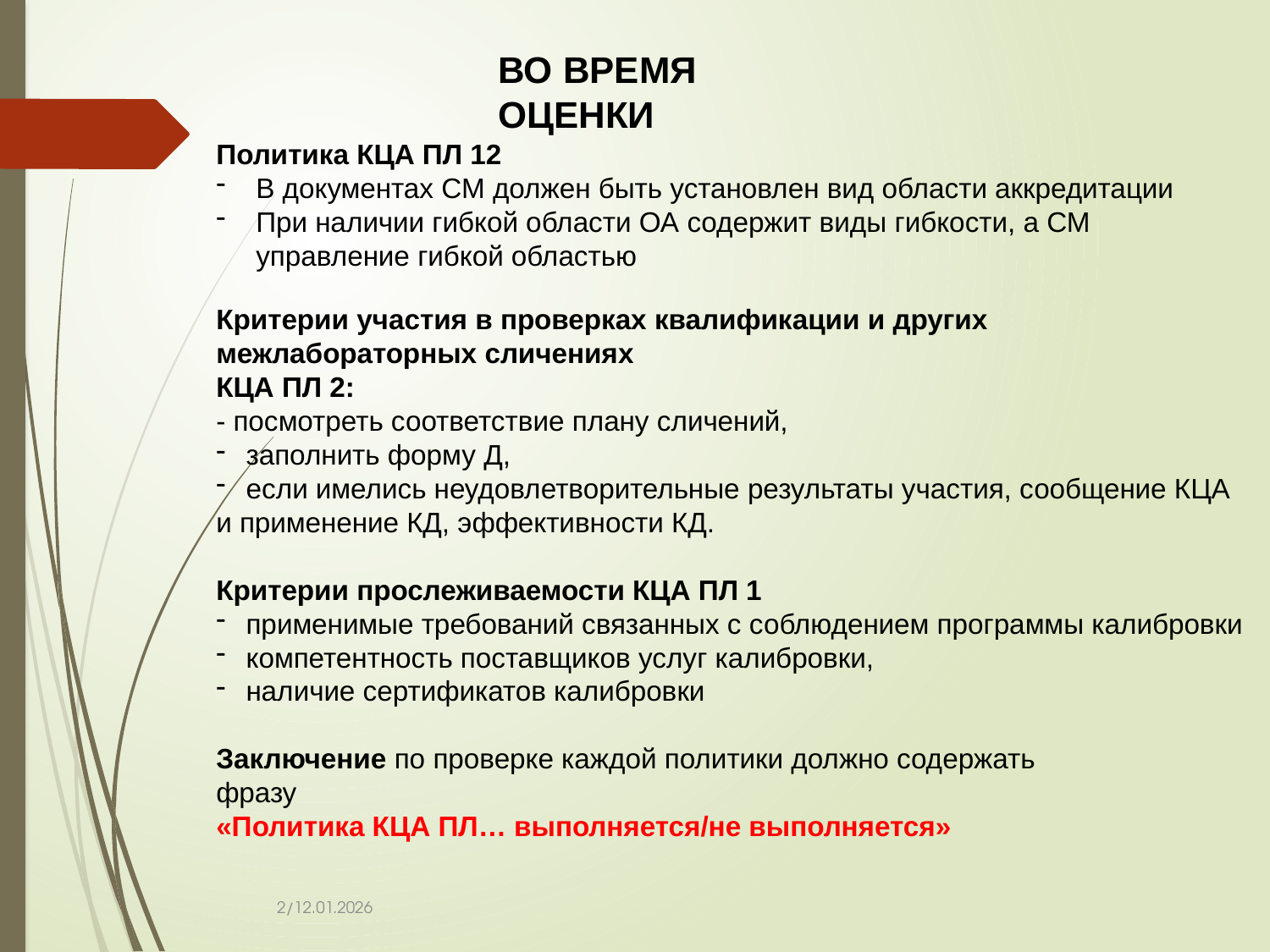

ВО ВРЕМЯ ОЦЕНКИ
Политика КЦА ПЛ 12
В документах СМ должен быть установлен вид области аккредитации
При наличии гибкой области ОА содержит виды гибкости, а СМ управление гибкой областью
Критерии участия в проверках квалификации и других межлабораторных сличениях
КЦА ПЛ 2:
- посмотреть соответствие плану сличений,
заполнить форму Д,
если имелись неудовлетворительные результаты участия, сообщение КЦА
и применение КД, эффективности КД.

Критерии прослеживаемости КЦА ПЛ 1
применимые требований связанных с соблюдением программы калибровки
компетентность поставщиков услуг калибровки,
наличие сертификатов калибровки
Заключение по проверке каждой политики должно содержать фразу
«Политика КЦА ПЛ… выполняется/не выполняется»
2/12.01.2026